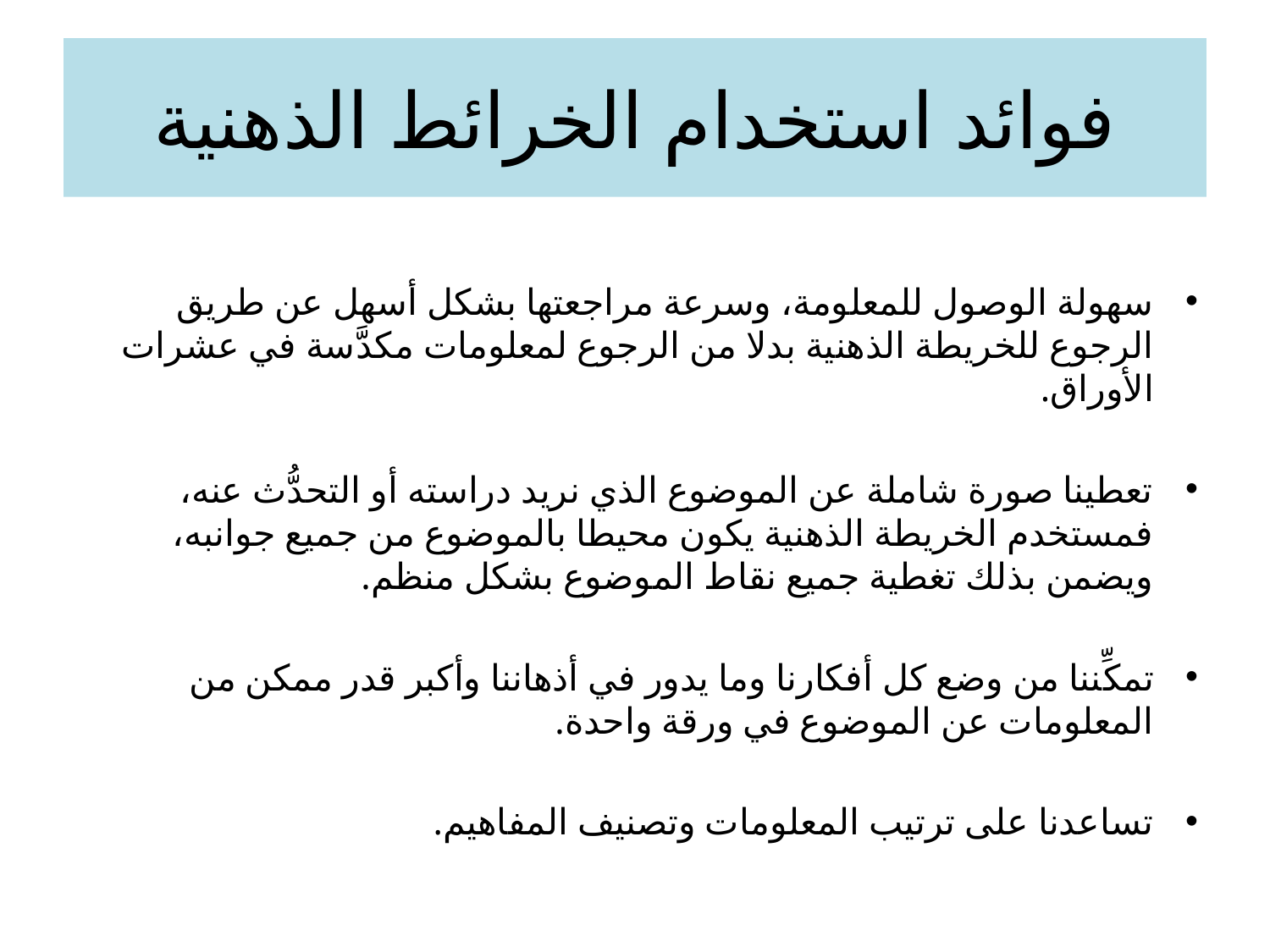

# فوائد استخدام الخرائط الذهنية

سهولة الوصول للمعلومة، وسرعة مراجعتها بشكل أسهل عن طريق الرجوع للخريطة الذهنية بدلا من الرجوع لمعلومات مكدَّسة في عشرات الأوراق.

تعطينا صورة شاملة عن الموضوع الذي نريد دراسته أو التحدُّث عنه، فمستخدم الخريطة الذهنية يكون محيطا بالموضوع من جميع جوانبه، ويضمن بذلك تغطية جميع نقاط الموضوع بشكل منظم.

تمكِّننا من وضع كل أفكارنا وما يدور في أذهاننا وأكبر قدر ممكن من المعلومات عن الموضوع في ورقة واحدة.

تساعدنا على ترتيب المعلومات وتصنيف المفاهيم.